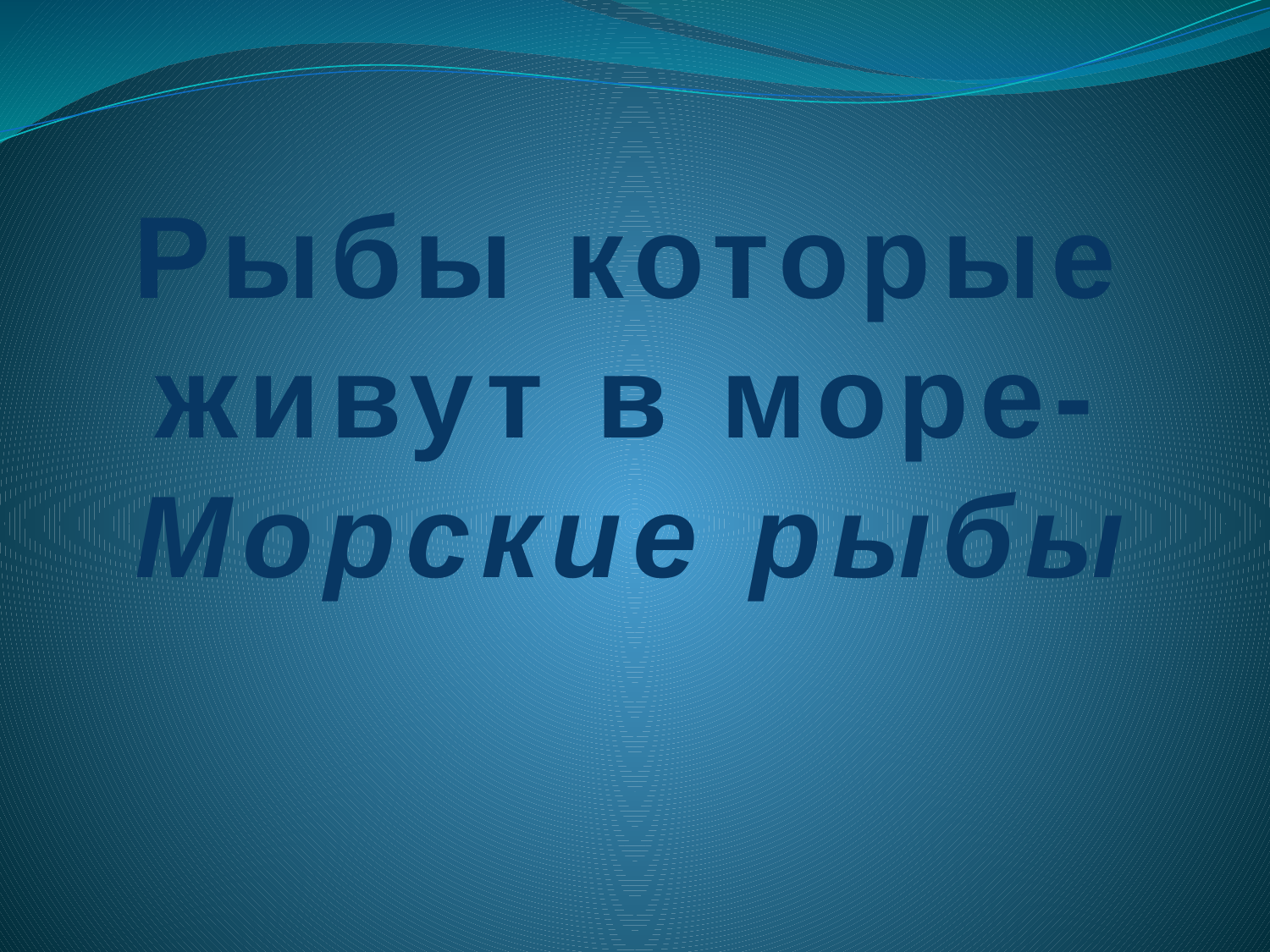

Рыбы которые живут в море- Морские рыбы